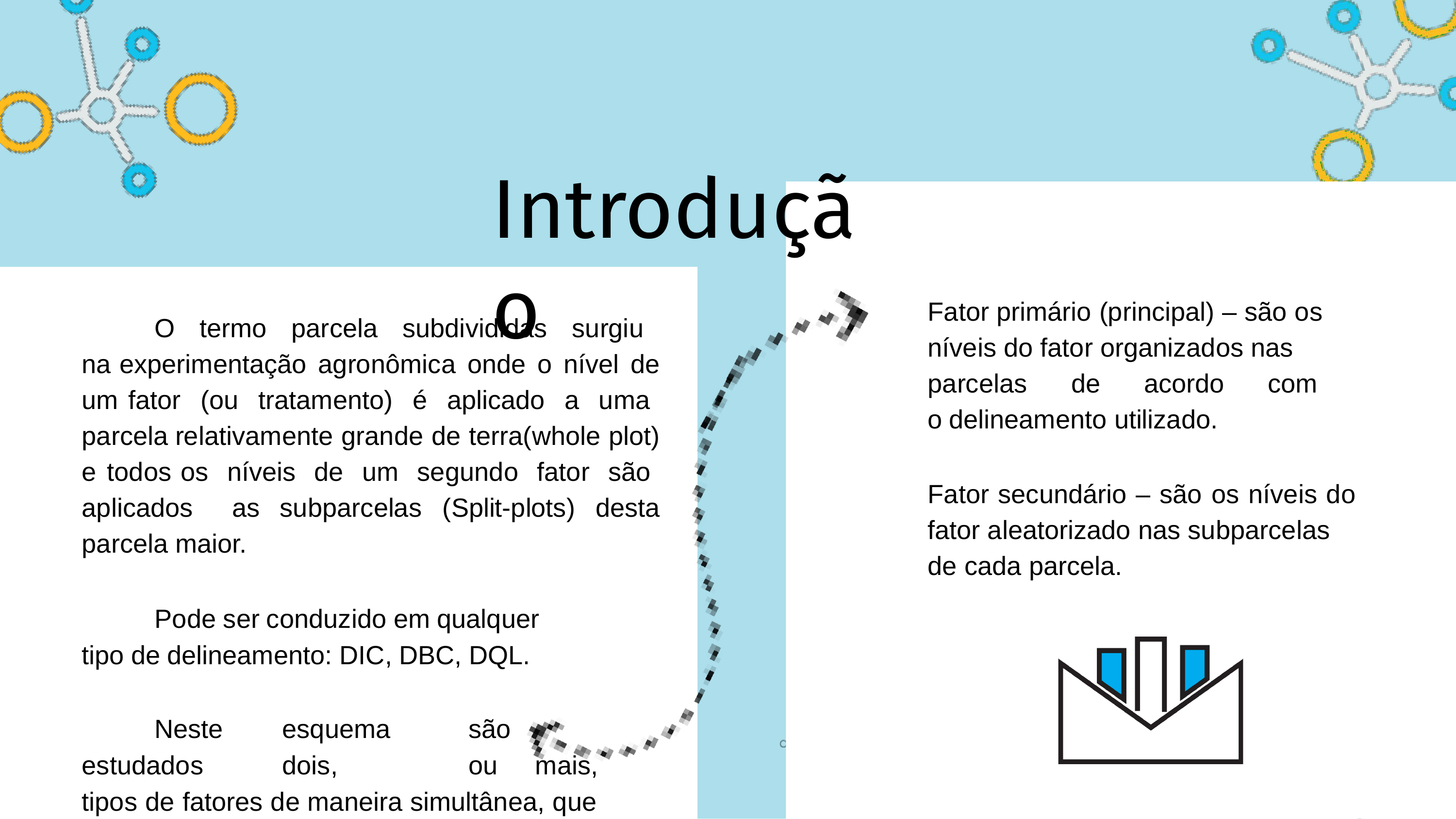

Introdução

Fator primário (principal) – são os níveis do fator organizados nas parcelas	de	acordo	com	o delineamento utilizado.

Fator secundário – são os níveis do fator aleatorizado nas subparcelas de cada parcela.
O   termo   parcela   subdivididas   surgiu   na experimentação agronômica onde o nível de um fator  (ou  tratamento)  é  aplicado  a  uma  parcela relativamente grande de terra(whole plot) e todos os  níveis  de  um  segundo  fator  são  aplicados  as subparcelas (Split-plots) desta parcela maior.

Pode ser conduzido em qualquer tipo de delineamento: DIC, DBC, DQL.

Neste	esquema	são	estudados	dois,	ou	mais, tipos de fatores de maneira simultânea, que são conhecidos como: